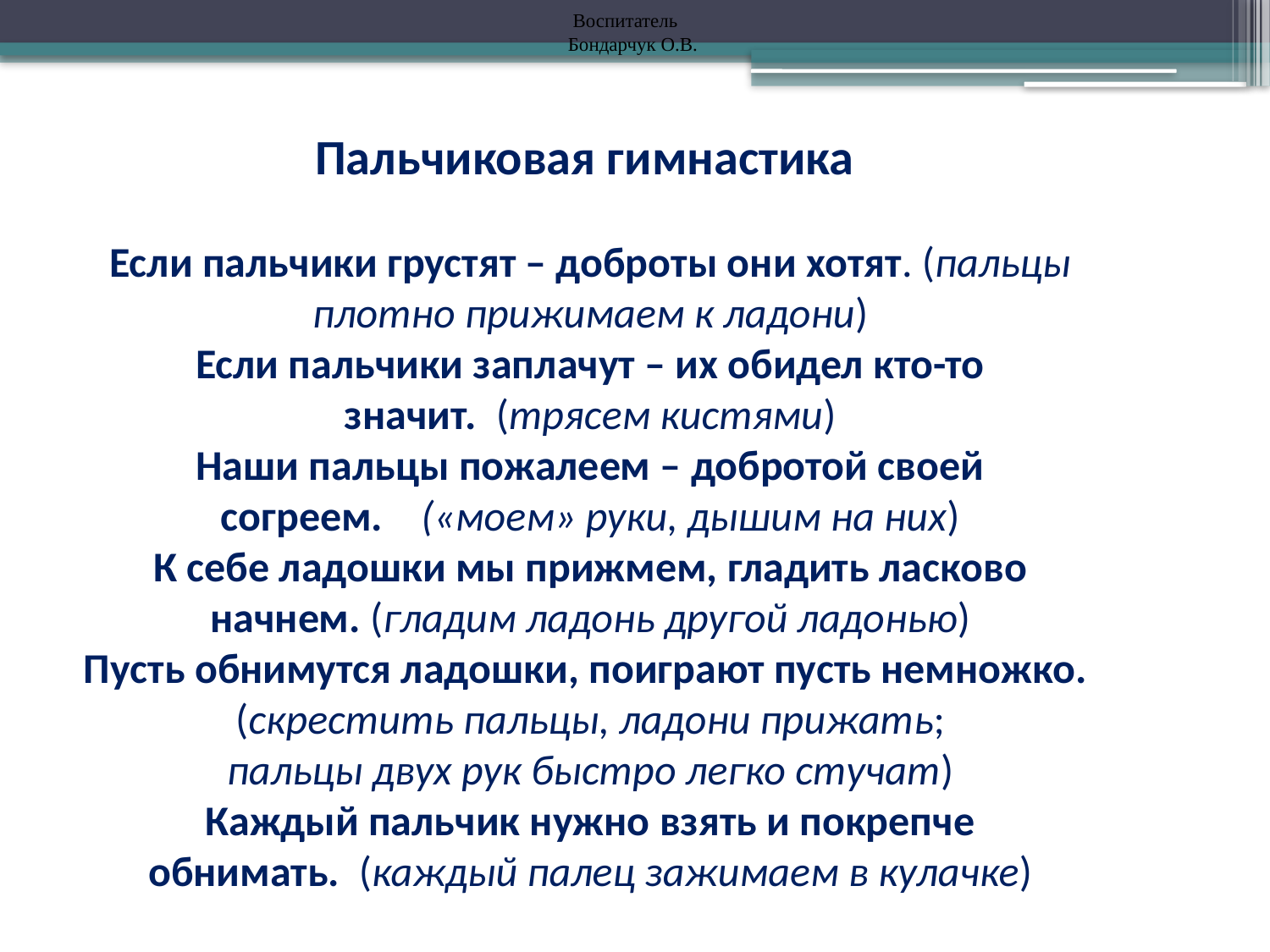

Воспитатель
Бондарчук О.В.
Пальчиковая гимнастика
Если пальчики грустят – доброты они хотят. (пальцы плотно прижимаем к ладони)
Если пальчики заплачут – их обидел кто-то значит.  (трясем кистями)
Наши пальцы пожалеем – добротой своей согреем.    («моем» руки, дышим на них)
К себе ладошки мы прижмем, гладить ласково начнем. (гладим ладонь другой ладонью)
Пусть обнимутся ладошки, поиграют пусть немножко.  (скрестить пальцы, ладони прижать;
пальцы двух рук быстро легко стучат)
Каждый пальчик нужно взять и покрепче обнимать.  (каждый палец зажимаем в кулачке)